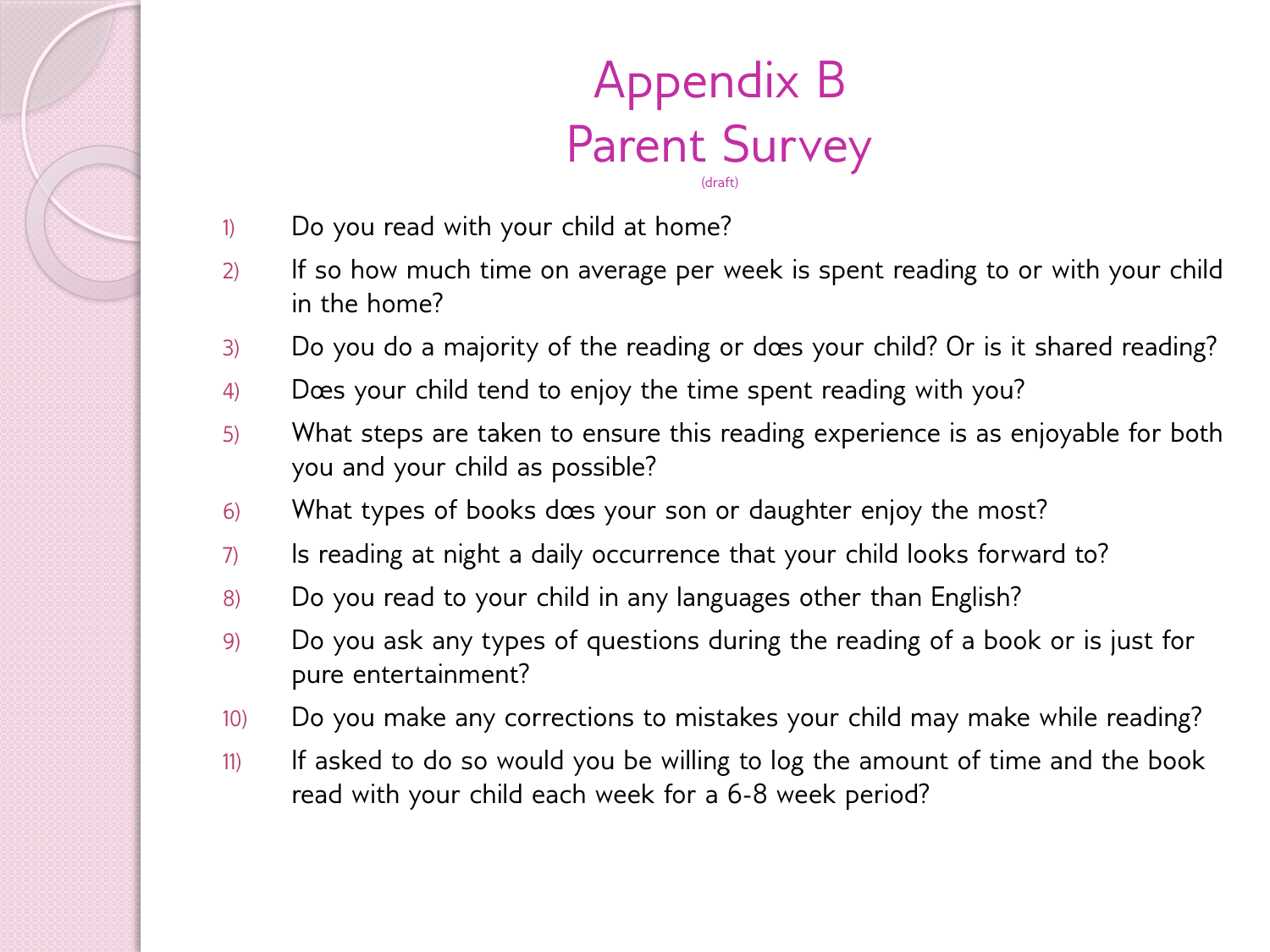

# Appendix B Parent Survey (draft)
Do you read with your child at home?
If so how much time on average per week is spent reading to or with your child in the home?
Do you do a majority of the reading or does your child? Or is it shared reading?
Does your child tend to enjoy the time spent reading with you?
What steps are taken to ensure this reading experience is as enjoyable for both you and your child as possible?
What types of books does your son or daughter enjoy the most?
Is reading at night a daily occurrence that your child looks forward to?
Do you read to your child in any languages other than English?
Do you ask any types of questions during the reading of a book or is just for pure entertainment?
Do you make any corrections to mistakes your child may make while reading?
If asked to do so would you be willing to log the amount of time and the book read with your child each week for a 6-8 week period?